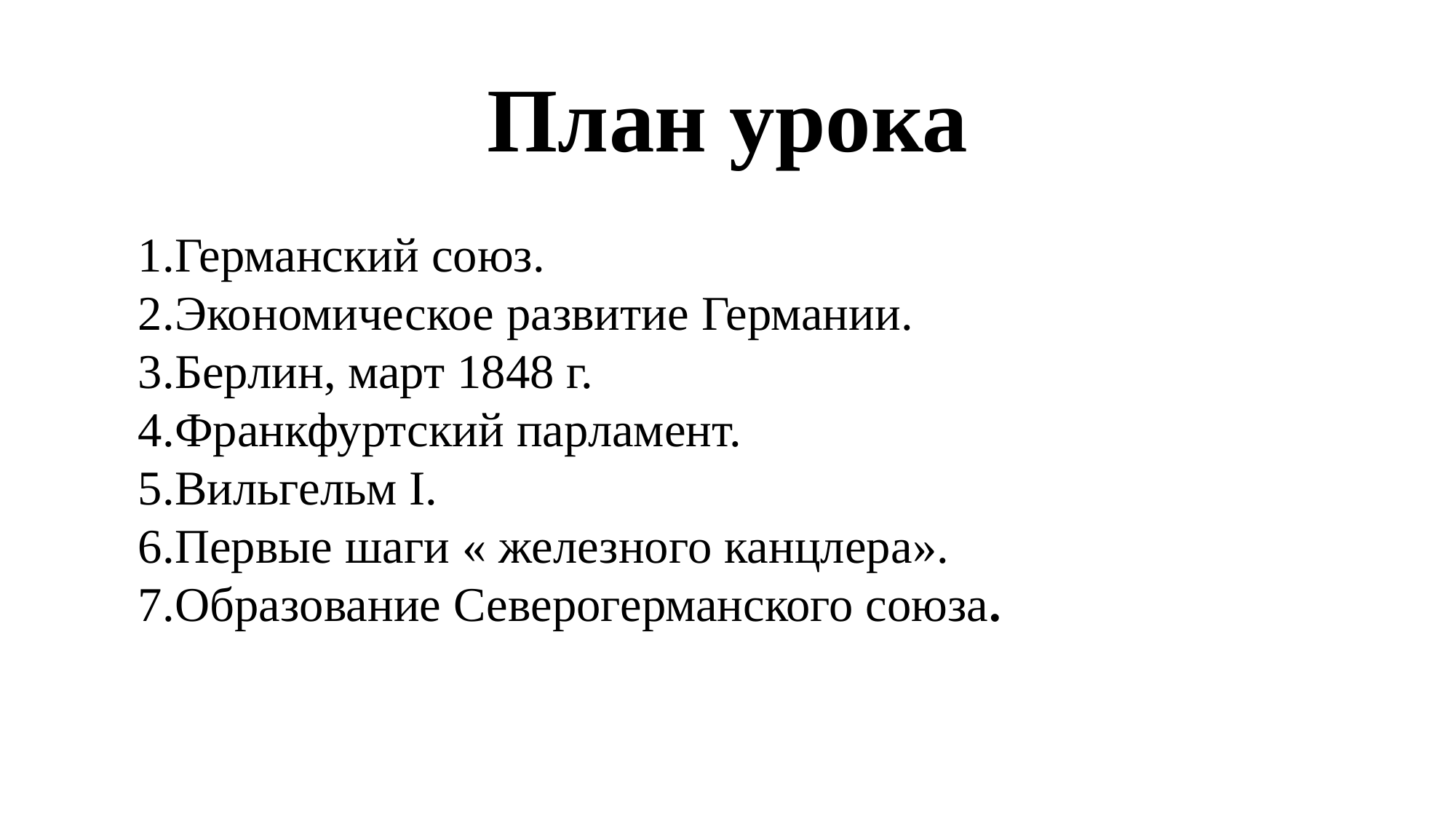

# План урока
1.Германский союз.
2.Экономическое развитие Германии.
3.Берлин, март 1848 г.
4.Франкфуртский парламент.
5.Вильгельм I.
6.Первые шаги « железного канцлера».
7.Образование Северогерманского союза.